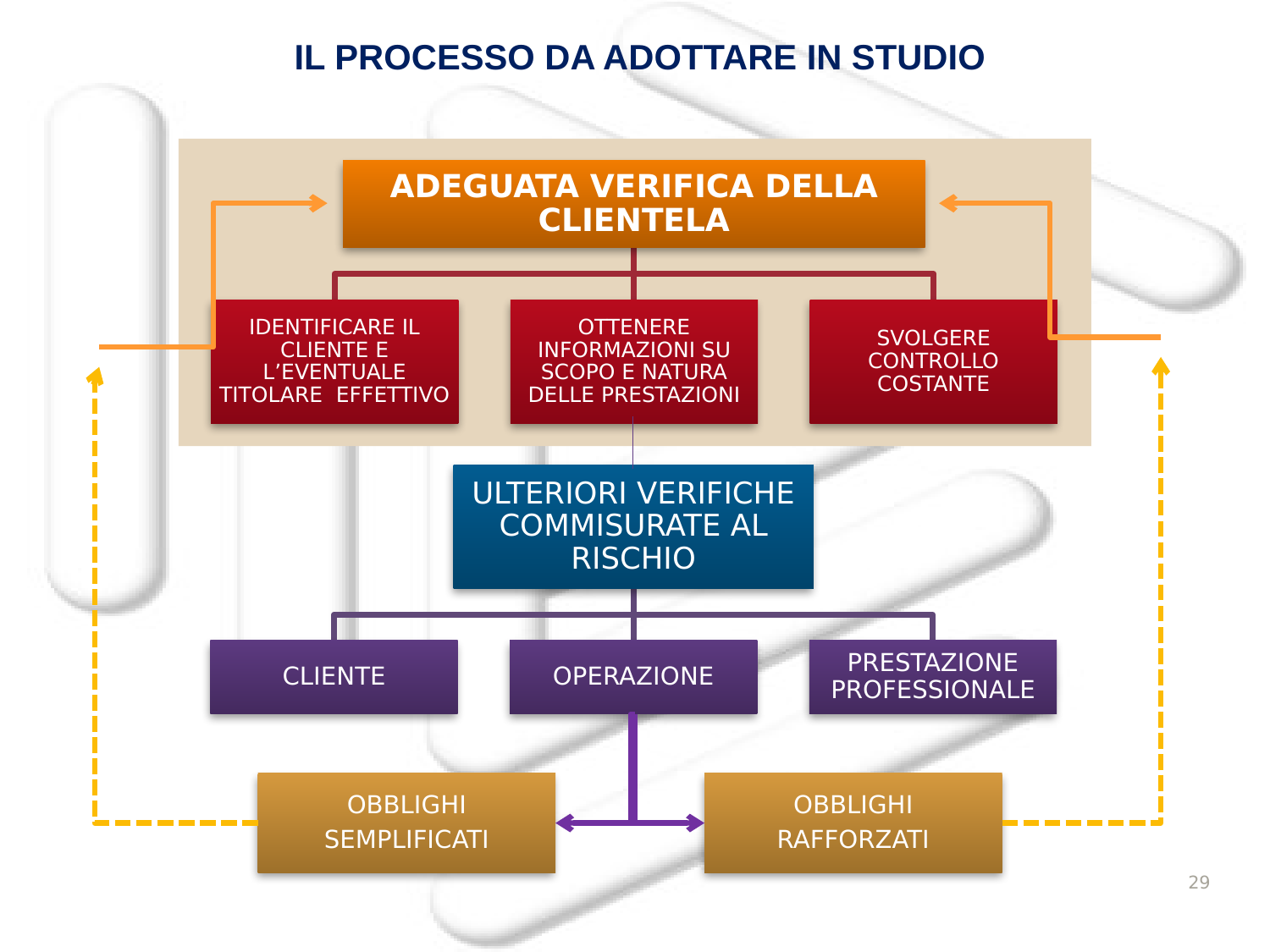

ADEGUATA VERIFICA DELLA CLIENTELA
IDENTIFICARE IL CLIENTE E
L’EVENTUALE TITOLARE  EFFETTIVO
OTTENERE INFORMAZIONI SU SCOPO E NATURA DELLE PRESTAZIONI
SVOLGERE CONTROLLO COSTANTE
IL PROCESSO DA ADOTTARE IN STUDIO

ULTERIORI VERIFICHE COMMISURATE AL RISCHIO
CLIENTE
OPERAZIONE
PRESTAZIONE PROFESSIONALE

OBBLIGHI
SEMPLIFICATI

OBBLIGHI
RAFFORZATI
29